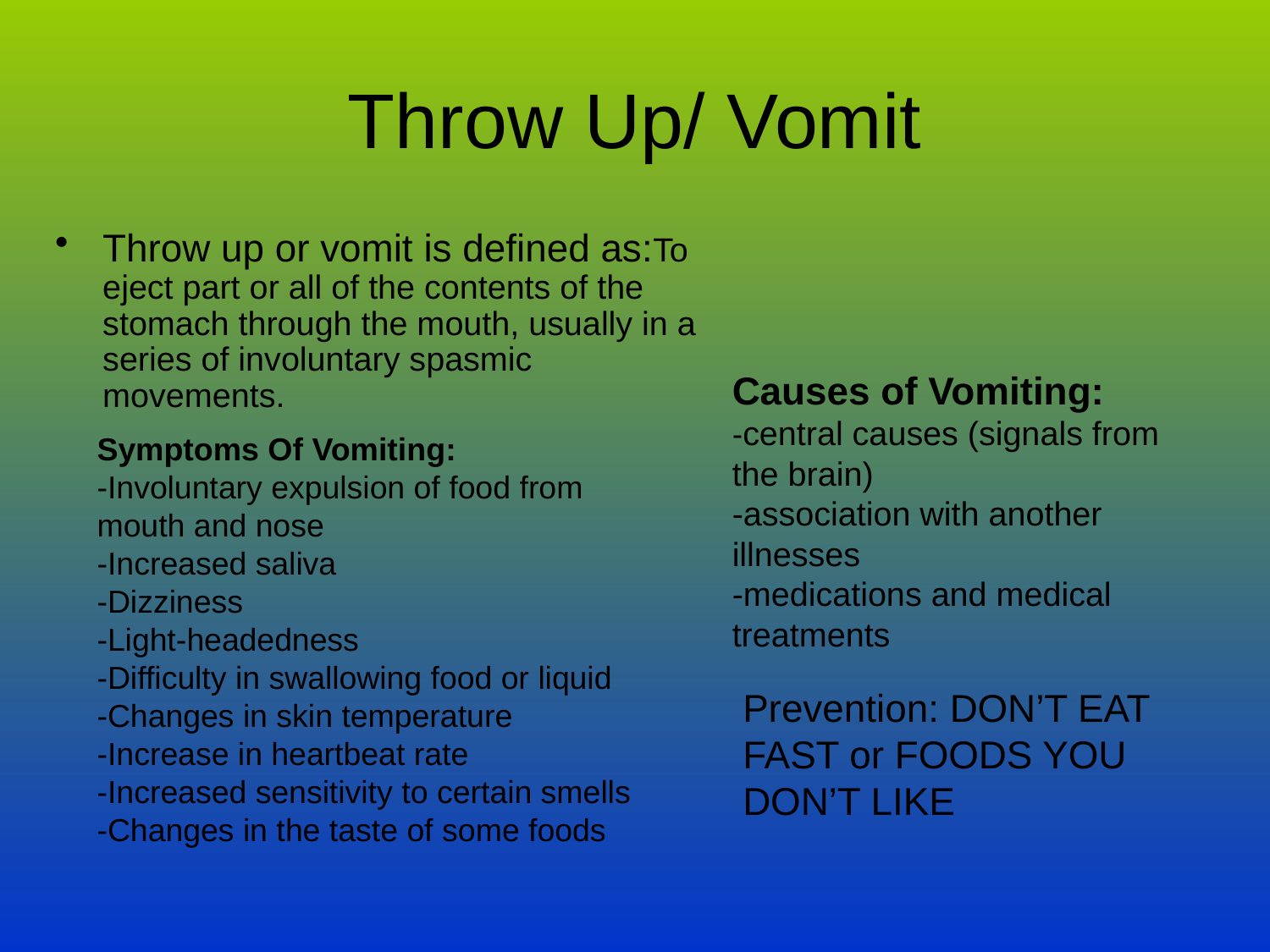

# Throw Up/ Vomit
Throw up or vomit is defined as:To eject part or all of the contents of the stomach through the mouth, usually in a series of involuntary spasmic movements.
Causes of Vomiting:
-central causes (signals from the brain)
-association with another illnesses
-medications and medical treatments
Symptoms Of Vomiting:
-Involuntary expulsion of food from mouth and nose
-Increased saliva
-Dizziness
-Light-headedness
-Difficulty in swallowing food or liquid
-Changes in skin temperature
-Increase in heartbeat rate
-Increased sensitivity to certain smells
-Changes in the taste of some foods

Prevention: DON’T EAT FAST or FOODS YOU DON’T LIKE